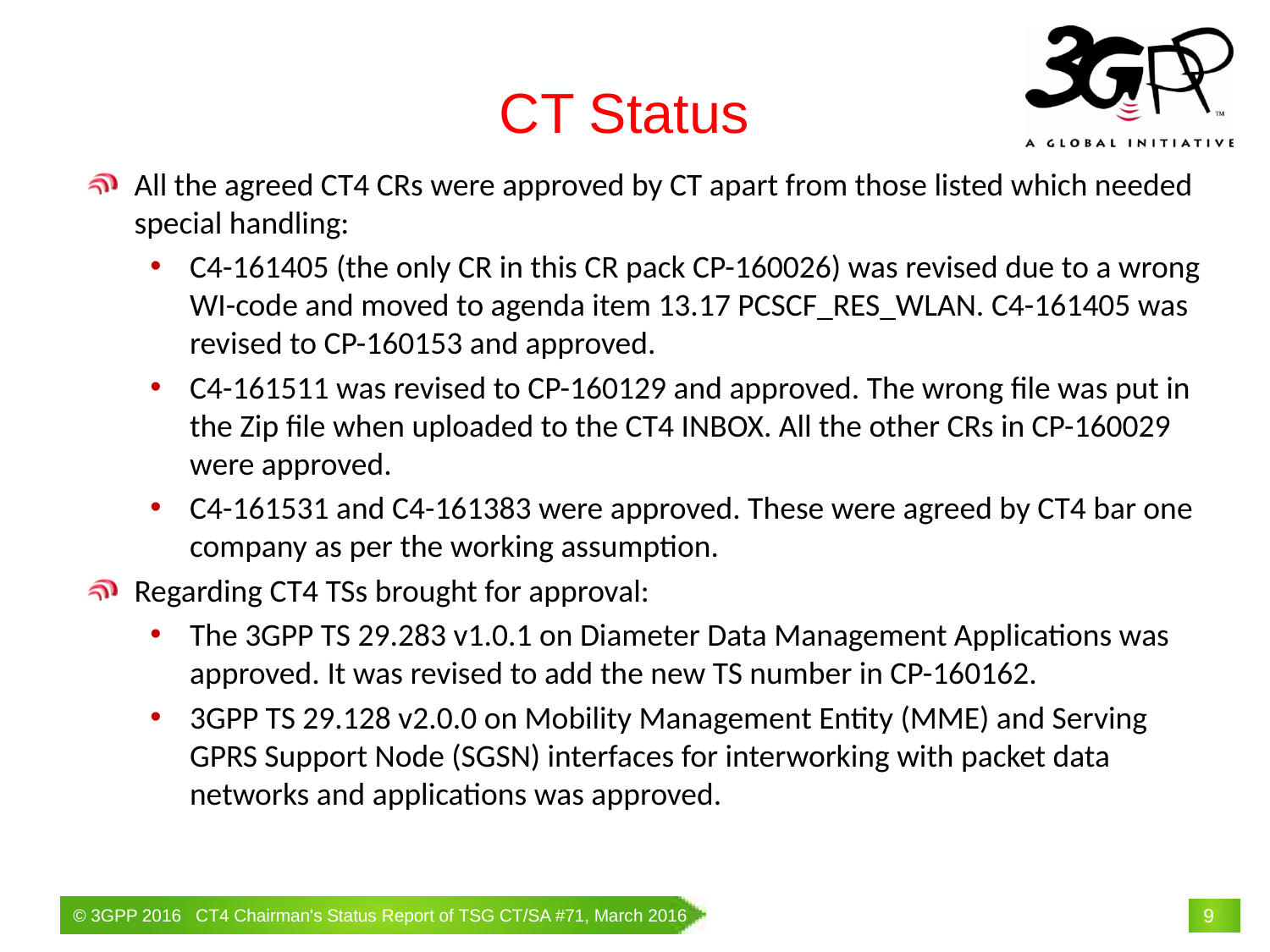

# CT Status
All the agreed CT4 CRs were approved by CT apart from those listed which needed special handling:
C4-161405 (the only CR in this CR pack CP-160026) was revised due to a wrong WI-code and moved to agenda item 13.17 PCSCF_RES_WLAN. C4-161405 was revised to CP-160153 and approved.
C4-161511 was revised to CP-160129 and approved. The wrong file was put in the Zip file when uploaded to the CT4 INBOX. All the other CRs in CP-160029 were approved.
C4-161531 and C4-161383 were approved. These were agreed by CT4 bar one company as per the working assumption.
Regarding CT4 TSs brought for approval:
The 3GPP TS 29.283 v1.0.1 on Diameter Data Management Applications was approved. It was revised to add the new TS number in CP-160162.
3GPP TS 29.128 v2.0.0 on Mobility Management Entity (MME) and Serving GPRS Support Node (SGSN) interfaces for interworking with packet data networks and applications was approved.